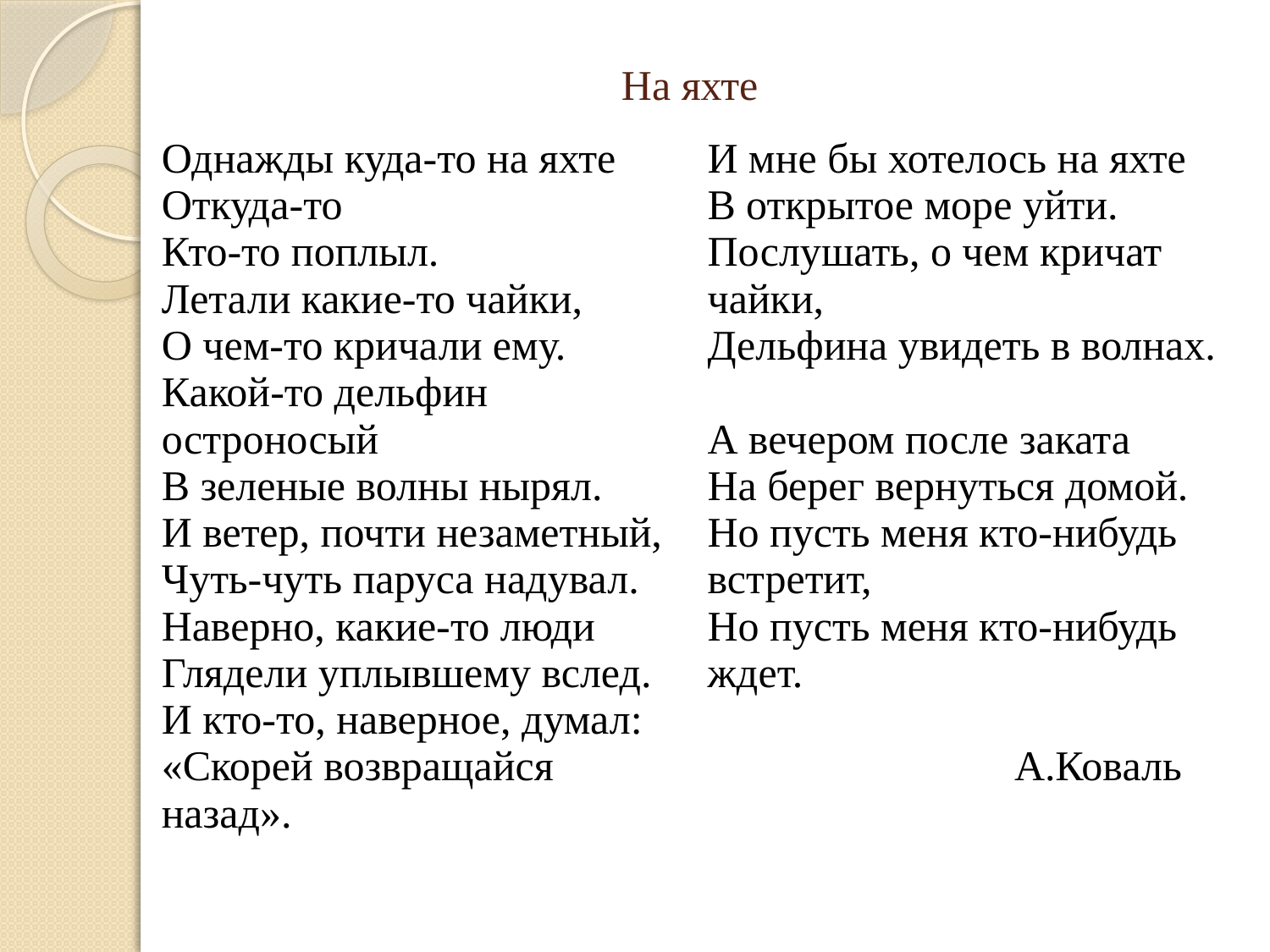

# На яхте
| Однажды куда-то на яхте Откуда-то Кто-то поплыл. Летали какие-то чайки, О чем-то кричали ему. Какой-то дельфин остроносый В зеленые волны нырял. И ветер, почти незаметный, Чуть-чуть паруса надувал. Наверно, какие-то люди Глядели уплывшему вслед. И кто-то, наверное, думал: «Скорей возвращайся назад». | И мне бы хотелось на яхте В открытое море уйти. Послушать, о чем кричат чайки, Дельфина увидеть в волнах. А вечером после заката На берег вернуться домой. Но пусть меня кто-нибудь встретит, Но пусть меня кто-нибудь ждет. А.Коваль |
| --- | --- |